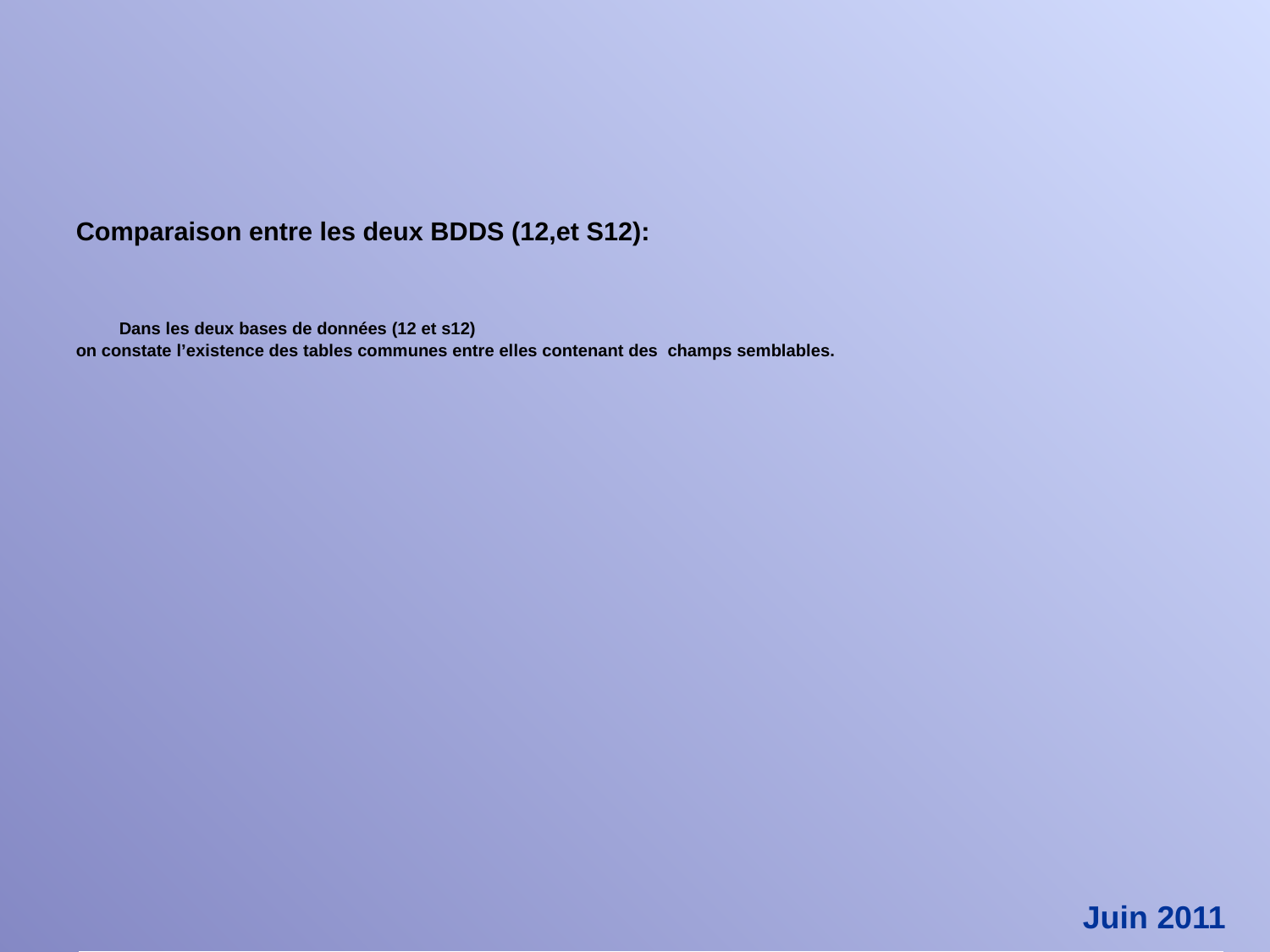

# Comparaison entre les deux BDDS (12,et S12): Dans les deux bases de données (12 et s12) on constate l’existence des tables communes entre elles contenant des  champs semblables.
Juin 2011
| 12S |  |
| --- | --- |
| Table identité | Table registre actes naissances |
| Annee n\_acte nom\_a pren\_a nom\_f pren\_f d\_nais h\_nais lieu\_nais sexe pren\_pere nom\_mere pren\_mere np\_dec age\_dec | Annee\_naissance Numero\_Acte Nom\_Arabe Prenom\_Arabe Nom\_francais Prenom\_francais Date\_naissance Heure\_naissance Lieu\_naissance\_Arabe Sexe Nom\_Pere\_Arabe Nom\_Mere\_Arabe Prenom\_Mere\_Arabe Declarant\_Naissance\_Nom\_Arabe Age\_Declarant |